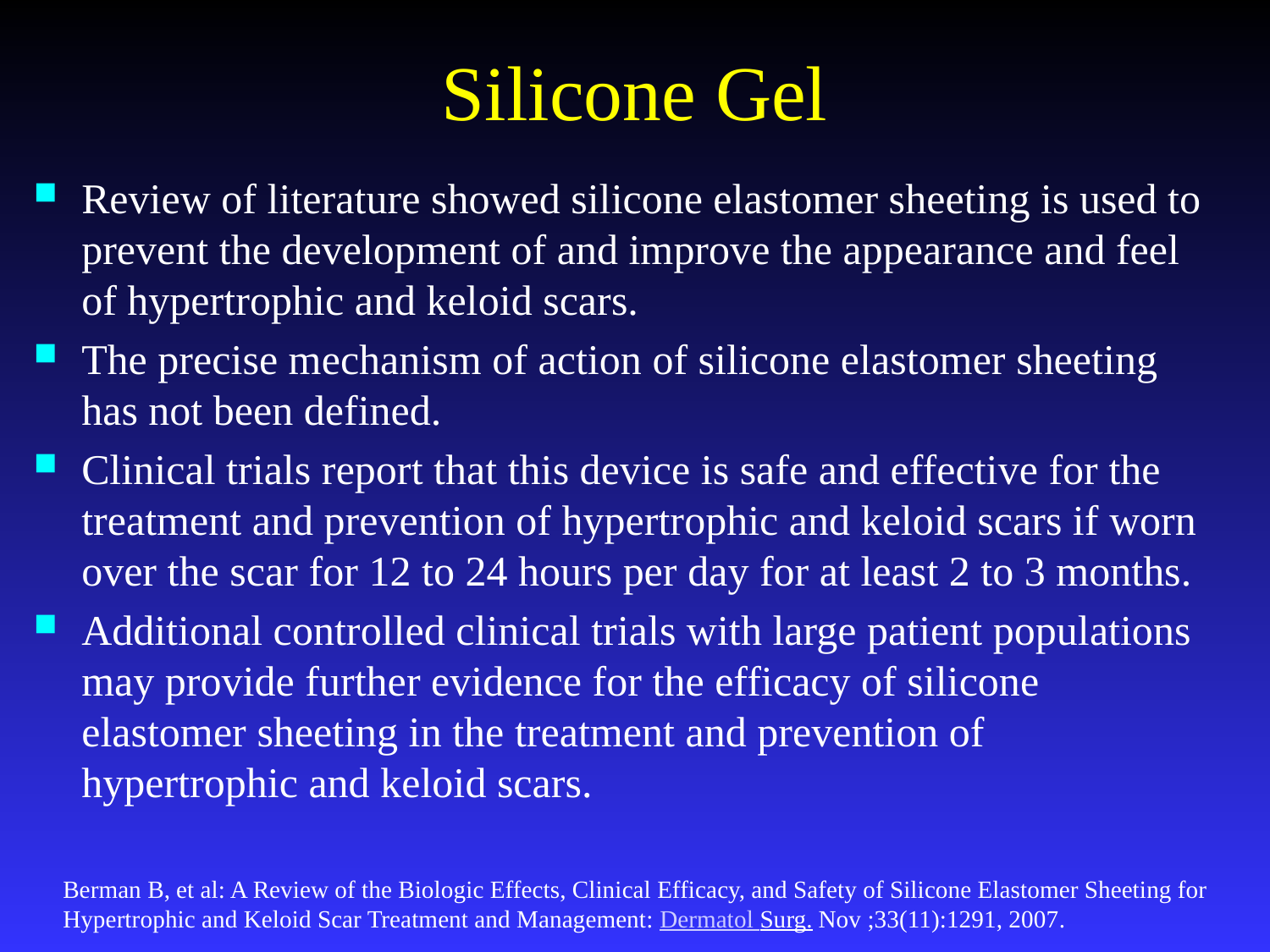

# Silicone Gel

Review of literature showed silicone elastomer sheeting is used to prevent the development of and improve the appearance and feel of hypertrophic and keloid scars.
The precise mechanism of action of silicone elastomer sheeting has not been defined.
Clinical trials report that this device is safe and effective for the treatment and prevention of hypertrophic and keloid scars if worn over the scar for 12 to 24 hours per day for at least 2 to 3 months.
Additional controlled clinical trials with large patient populations may provide further evidence for the efficacy of silicone elastomer sheeting in the treatment and prevention of hypertrophic and keloid scars.
Berman B, et al: A Review of the Biologic Effects, Clinical Efficacy, and Safety of Silicone Elastomer Sheeting for Hypertrophic and Keloid Scar Treatment and Management: Dermatol Surg. Nov ;33(11):1291, 2007.